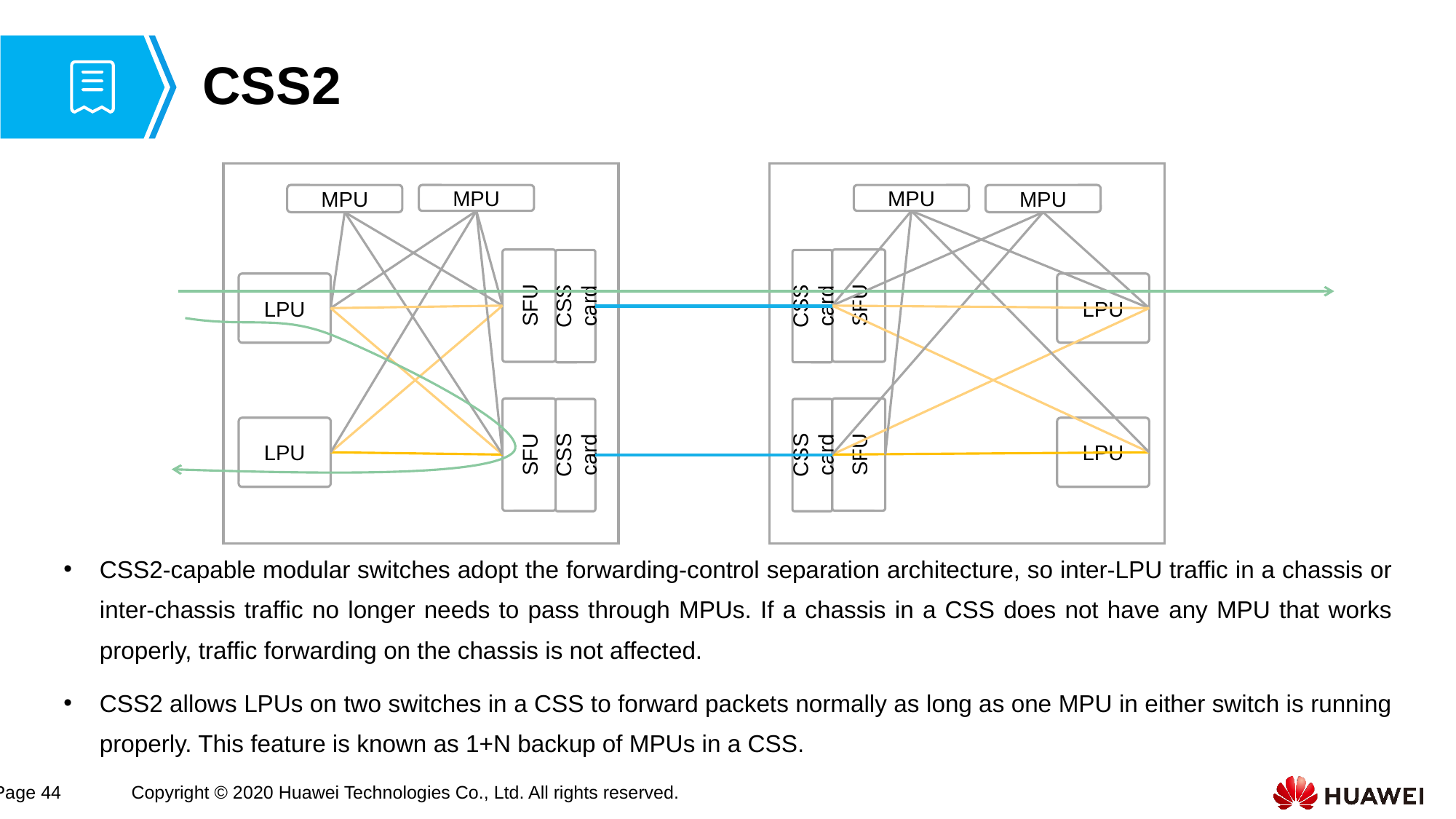

# CSS2

MPU
MPU
MPU
MPU
SFU
SFU
CSS card
CSS card
LPU
LPU

SFU
SFU
CSS card
CSS card
LPU
LPU
CSS2-capable modular switches adopt the forwarding-control separation architecture, so inter-LPU traffic in a chassis or inter-chassis traffic no longer needs to pass through MPUs. If a chassis in a CSS does not have any MPU that works properly, traffic forwarding on the chassis is not affected.
CSS2 allows LPUs on two switches in a CSS to forward packets normally as long as one MPU in either switch is running properly. This feature is known as 1+N backup of MPUs in a CSS.